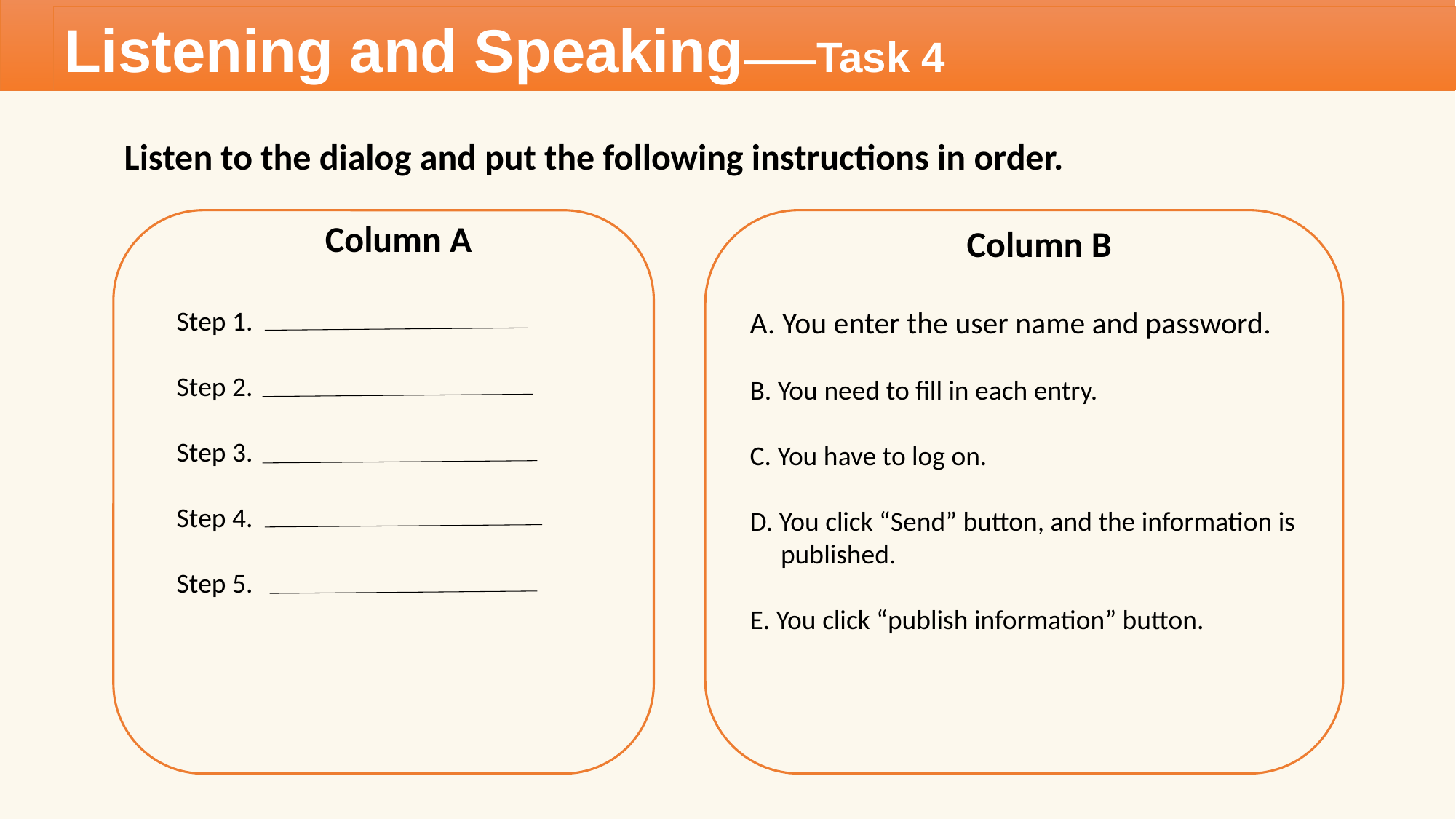

Listening and Speaking——Task 4
Listen to the dialog and put the following instructions in order.

Column A
Column B
Step 1.

Step 2.

Step 3.

Step 4.

Step 5.

A. You enter the user name and password.

B. You need to fill in each entry.

C. You have to log on.

D. You click “Send” button, and the information is
     published.

E. You click “publish information” button.